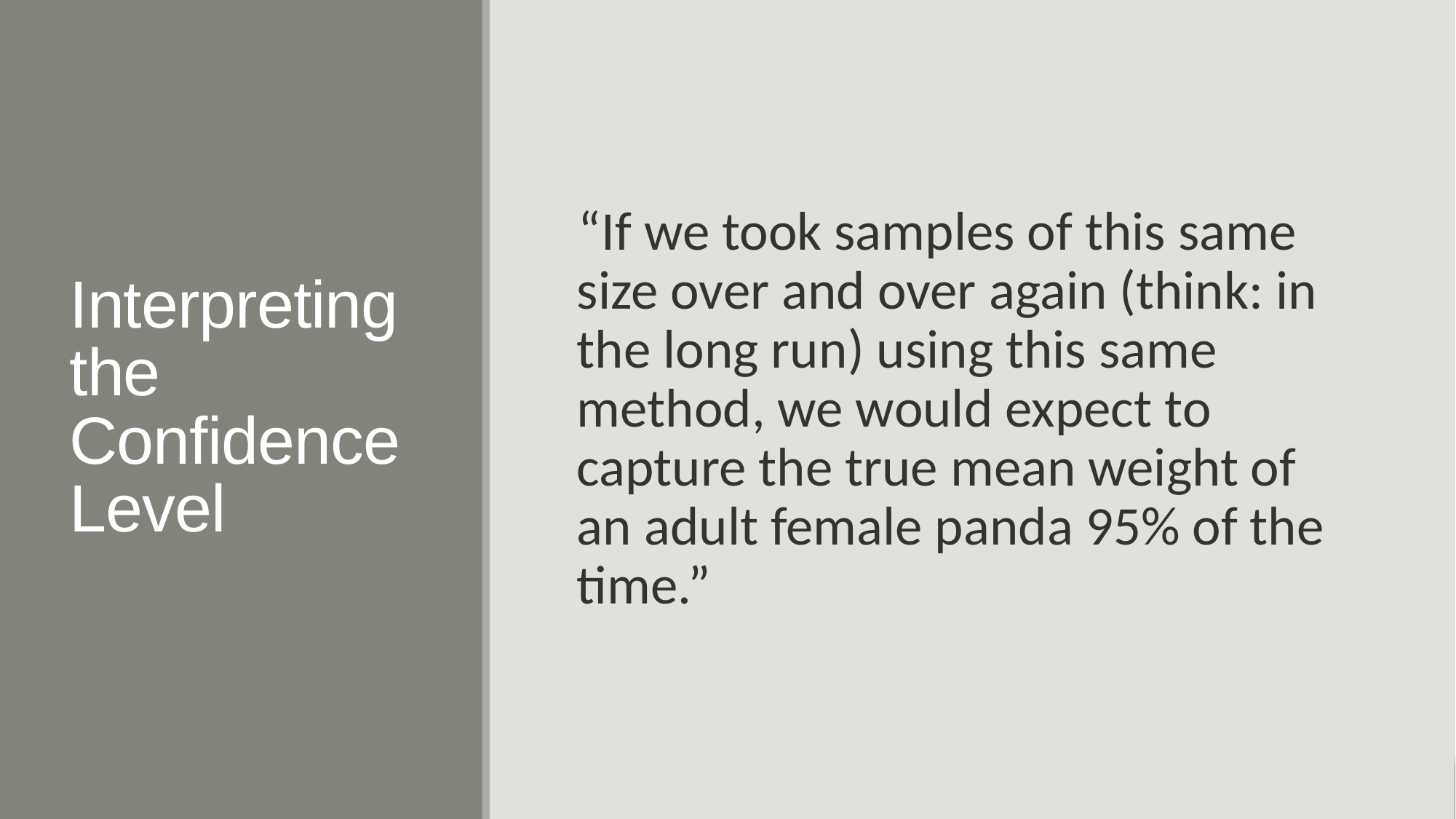

# Interpreting the Confidence Level
“If we took samples of this same size over and over again (think: in the long run) using this same method, we would expect to capture the true mean weight of an adult female panda 95% of the time.”